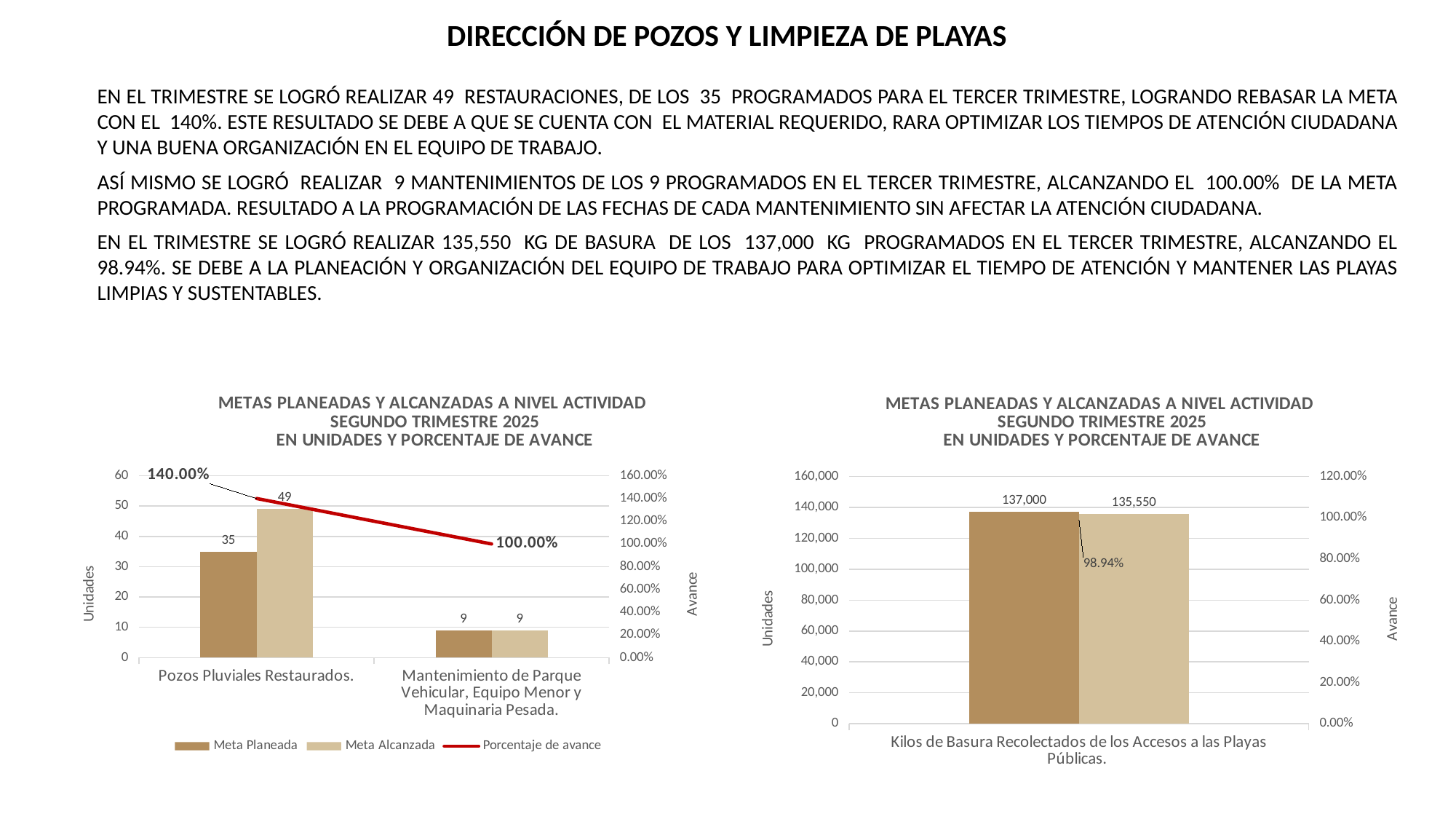

DIRECCIÓN DE POZOS Y LIMPIEZA DE PLAYAS
EN EL TRIMESTRE SE LOGRÓ REALIZAR 49  RESTAURACIONES, DE LOS  35  PROGRAMADOS PARA EL TERCER TRIMESTRE, LOGRANDO REBASAR LA META CON EL  140%. ESTE RESULTADO SE DEBE A QUE SE CUENTA CON  EL MATERIAL REQUERIDO, RARA OPTIMIZAR LOS TIEMPOS DE ATENCIÓN CIUDADANA Y UNA BUENA ORGANIZACIÓN EN EL EQUIPO DE TRABAJO.
ASÍ MISMO SE LOGRÓ  REALIZAR  9 MANTENIMIENTOS DE LOS 9 PROGRAMADOS EN EL TERCER TRIMESTRE, ALCANZANDO EL  100.00%  DE LA META PROGRAMADA. RESULTADO A LA PROGRAMACIÓN DE LAS FECHAS DE CADA MANTENIMIENTO SIN AFECTAR LA ATENCIÓN CIUDADANA.
EN EL TRIMESTRE SE LOGRÓ REALIZAR 135,550  KG DE BASURA  DE LOS  137,000  KG  PROGRAMADOS EN EL TERCER TRIMESTRE, ALCANZANDO EL 98.94%. SE DEBE A LA PLANEACIÓN Y ORGANIZACIÓN DEL EQUIPO DE TRABAJO PARA OPTIMIZAR EL TIEMPO DE ATENCIÓN Y MANTENER LAS PLAYAS LIMPIAS Y SUSTENTABLES.

### Chart: METAS PLANEADAS Y ALCANZADAS A NIVEL ACTIVIDAD
SEGUNDO TRIMESTRE 2025
EN UNIDADES Y PORCENTAJE DE AVANCE

| Category | Meta Planeada | Meta Alcanzada |  |
|---|---|---|---|
| Pozos Pluviales Restaurados. | 35.0 | 49.0 | 1.4 |
| Mantenimiento de Parque Vehicular, Equipo Menor y Maquinaria Pesada. | 9.0 | 9.0 | 1.0 |

### Chart: METAS PLANEADAS Y ALCANZADAS A NIVEL ACTIVIDAD
SEGUNDO TRIMESTRE 2025
EN UNIDADES Y PORCENTAJE DE AVANCE

| Category | Meta Planeada | Meta Alcanzada |  |
|---|---|---|---|
| Kilos de Basura Recolectados de los Accesos a las Playas Públicas.  | 137000.0 | 135550.0 | 0.9894160583941606 |